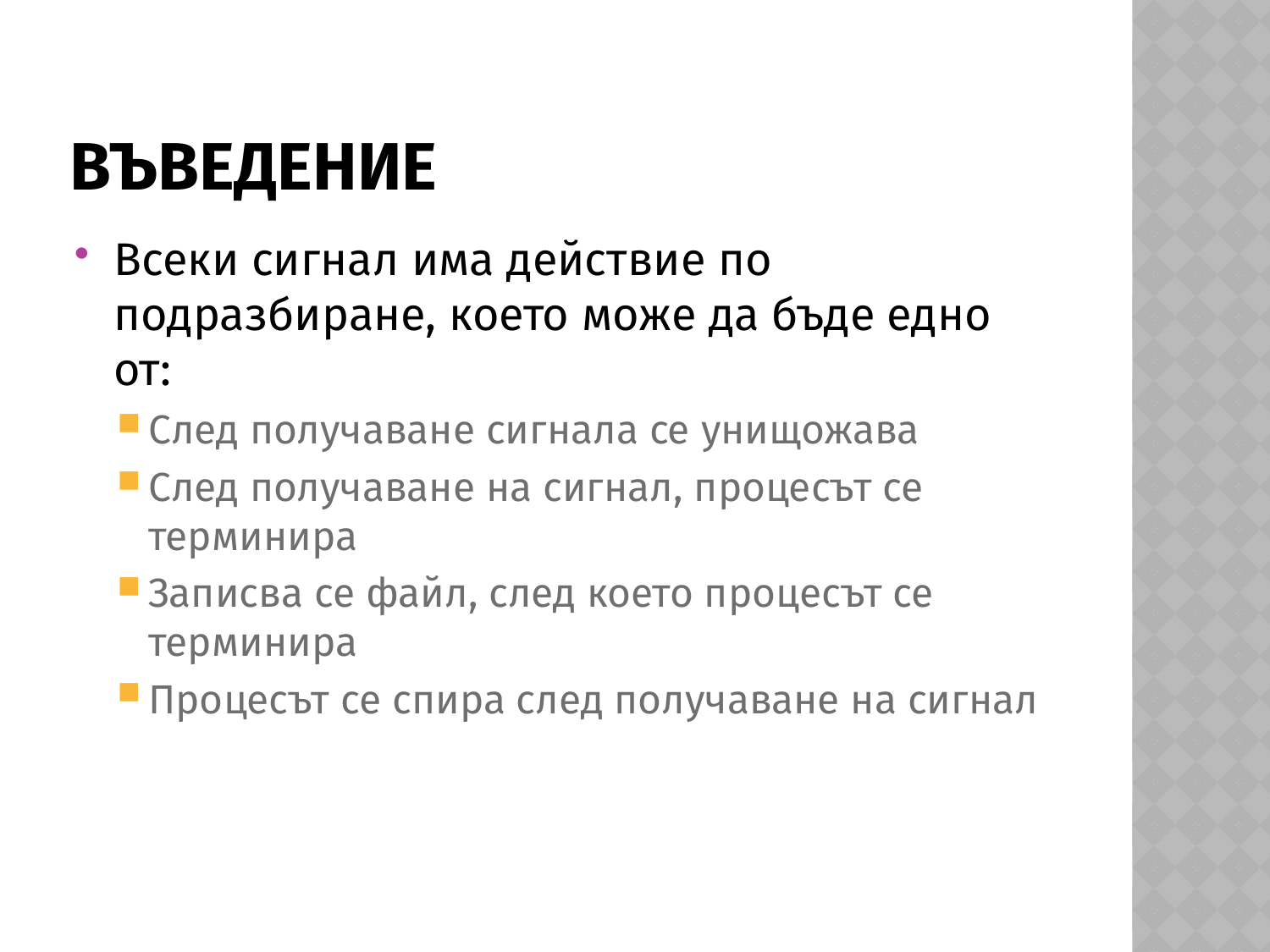

# Въведение
Всеки сигнал има действие по подразбиране, което може да бъде едно от:
След получаване сигнала се унищожава
След получаване на сигнал, процесът се терминира
Записва се файл, след което процесът се терминира
Процесът се спира след получаване на сигнал